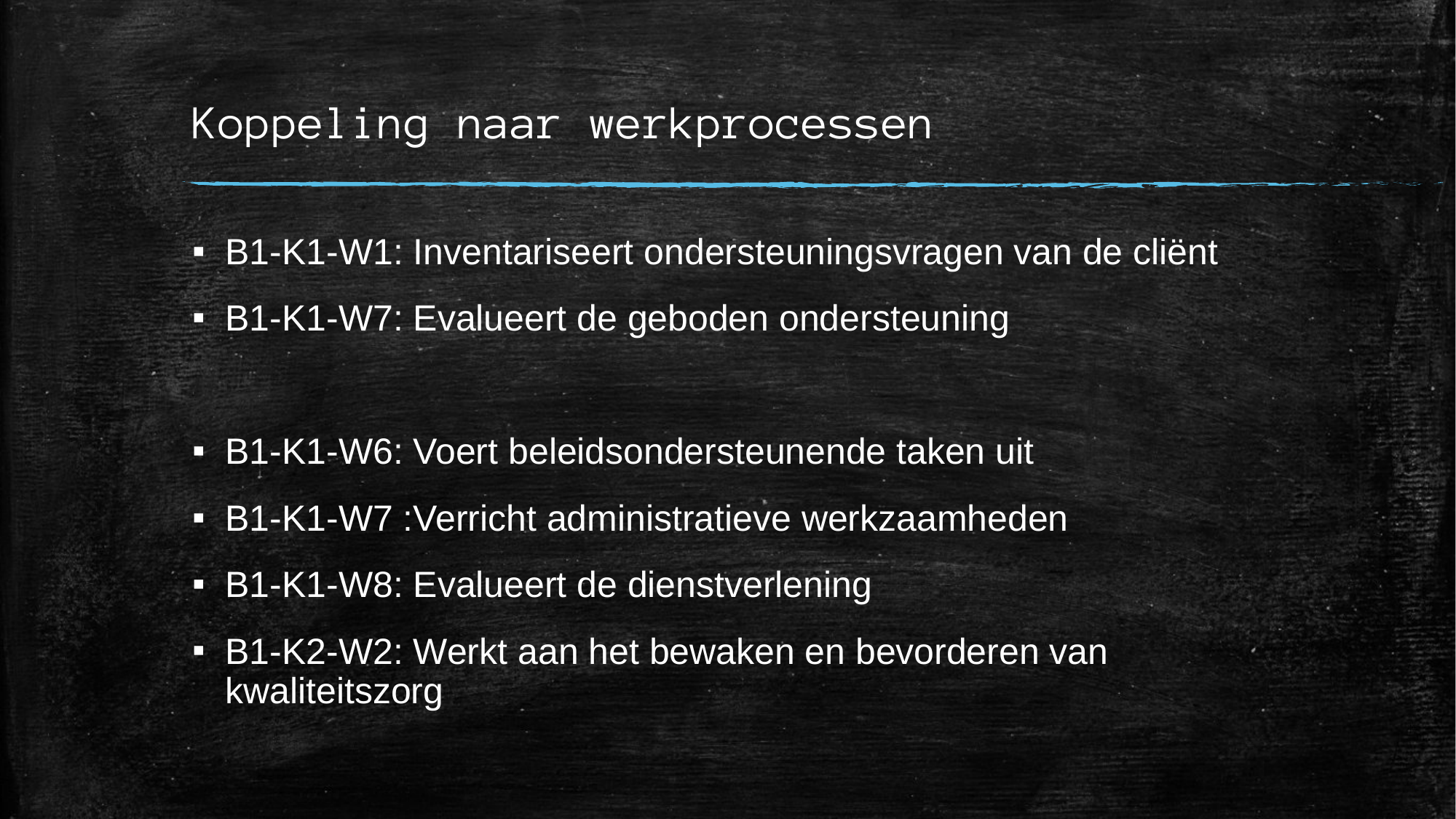

# Koppeling naar werkprocessen
B1-K1-W1: Inventariseert ondersteuningsvragen van de cliënt
B1-K1-W7: Evalueert de geboden ondersteuning

B1-K1-W6: Voert beleidsondersteunende taken uit
B1-K1-W7 :Verricht administratieve werkzaamheden
B1-K1-W8: Evalueert de dienstverlening
B1-K2-W2: Werkt aan het bewaken en bevorderen van kwaliteitszorg